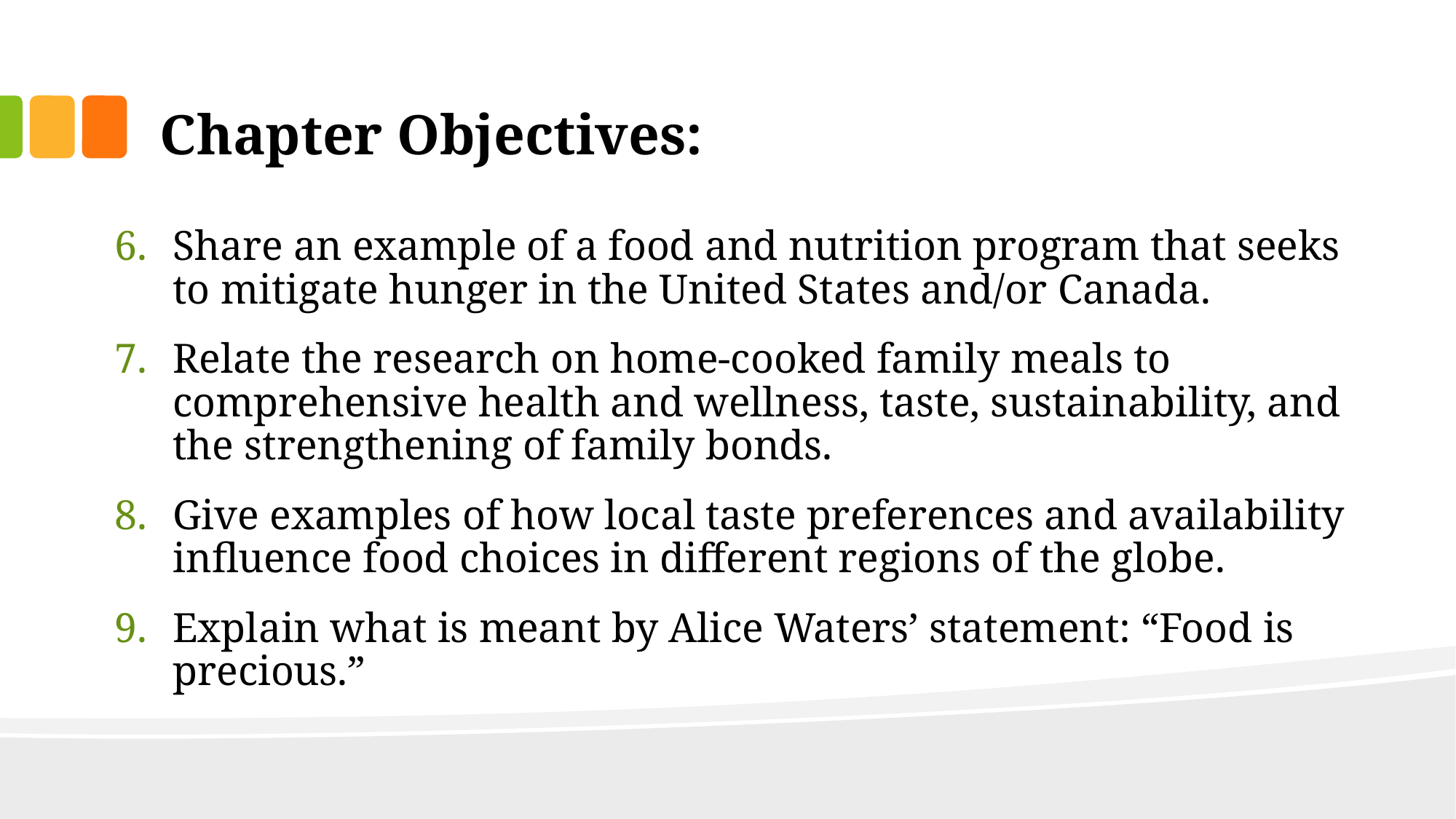

# Chapter Objectives:
Share an example of a food and nutrition program that seeks to mitigate hunger in the United States and/or Canada.
Relate the research on home-cooked family meals to comprehensive health and wellness, taste, sustainability, and the strengthening of family bonds.
Give examples of how local taste preferences and availability influence food choices in different regions of the globe.
Explain what is meant by Alice Waters’ statement: “Food is precious.”